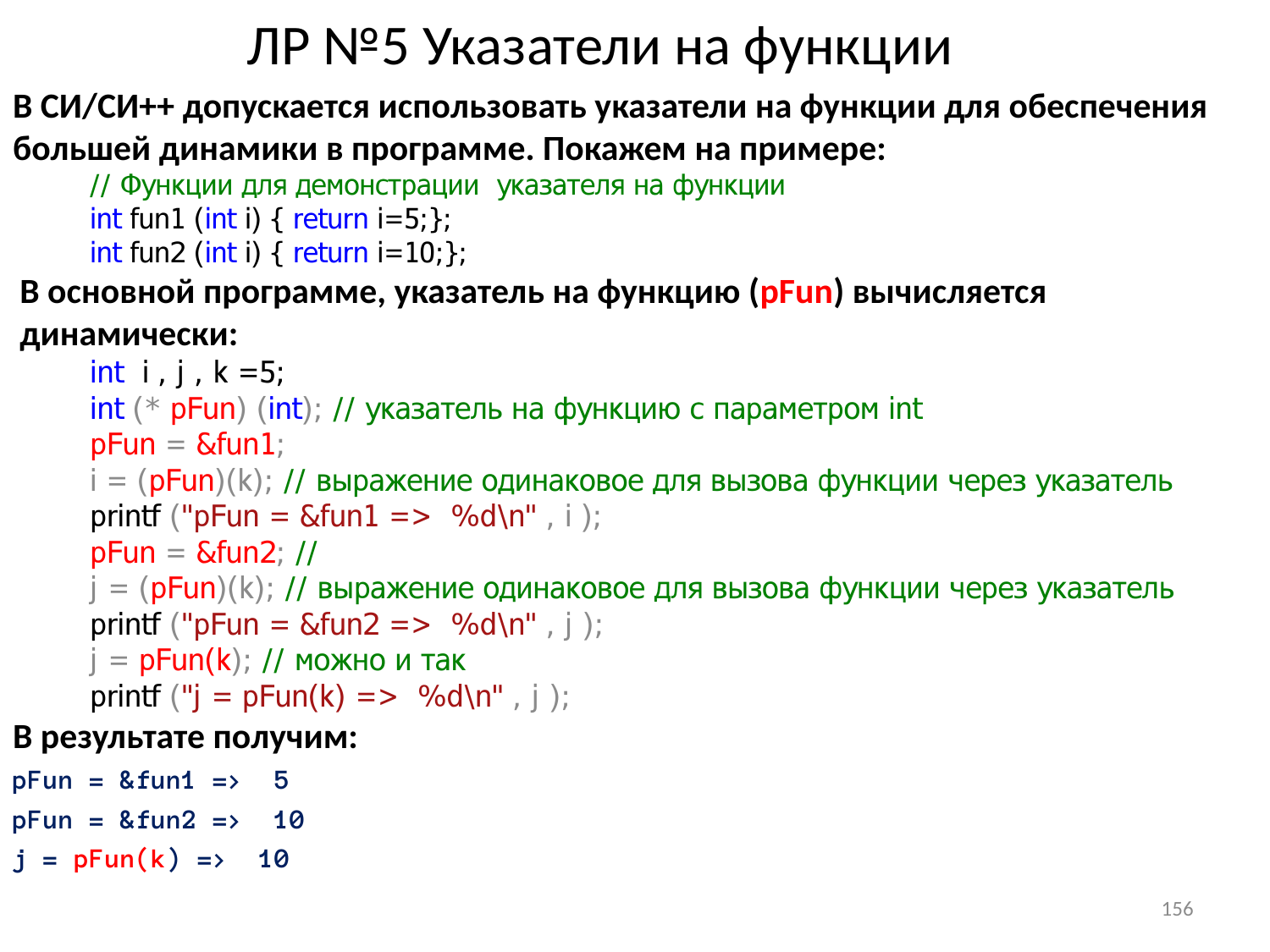

# ЛР №5 Указатели на функции
В СИ/СИ++ допускается использовать указатели на функции для обеспечения большей динамики в программе. Покажем на примере:
// Функции для демонстрации  указателя на функции
int fun1 (int i) { return i=5;};
int fun2 (int i) { return i=10;};
В основной программе, указатель на функцию (pFun) вычисляется динамически:
int  i , j , k =5;
int (* pFun) (int); // указатель на функцию с параметром int
pFun = &fun1;
i = (pFun)(k); // выражение одинаковое для вызова функции через указатель
printf ("pFun = &fun1 =>  %d\n" , i );
pFun = &fun2; //
j = (pFun)(k); // выражение одинаковое для вызова функции через указатель
printf ("pFun = &fun2 =>  %d\n" , j );
j = pFun(k); // можно и так
printf ("j = pFun(k) =>  %d\n" , j );
В результате получим:
pFun = &fun1 =>  5
pFun = &fun2 =>  10
j = pFun(k) =>  10

156